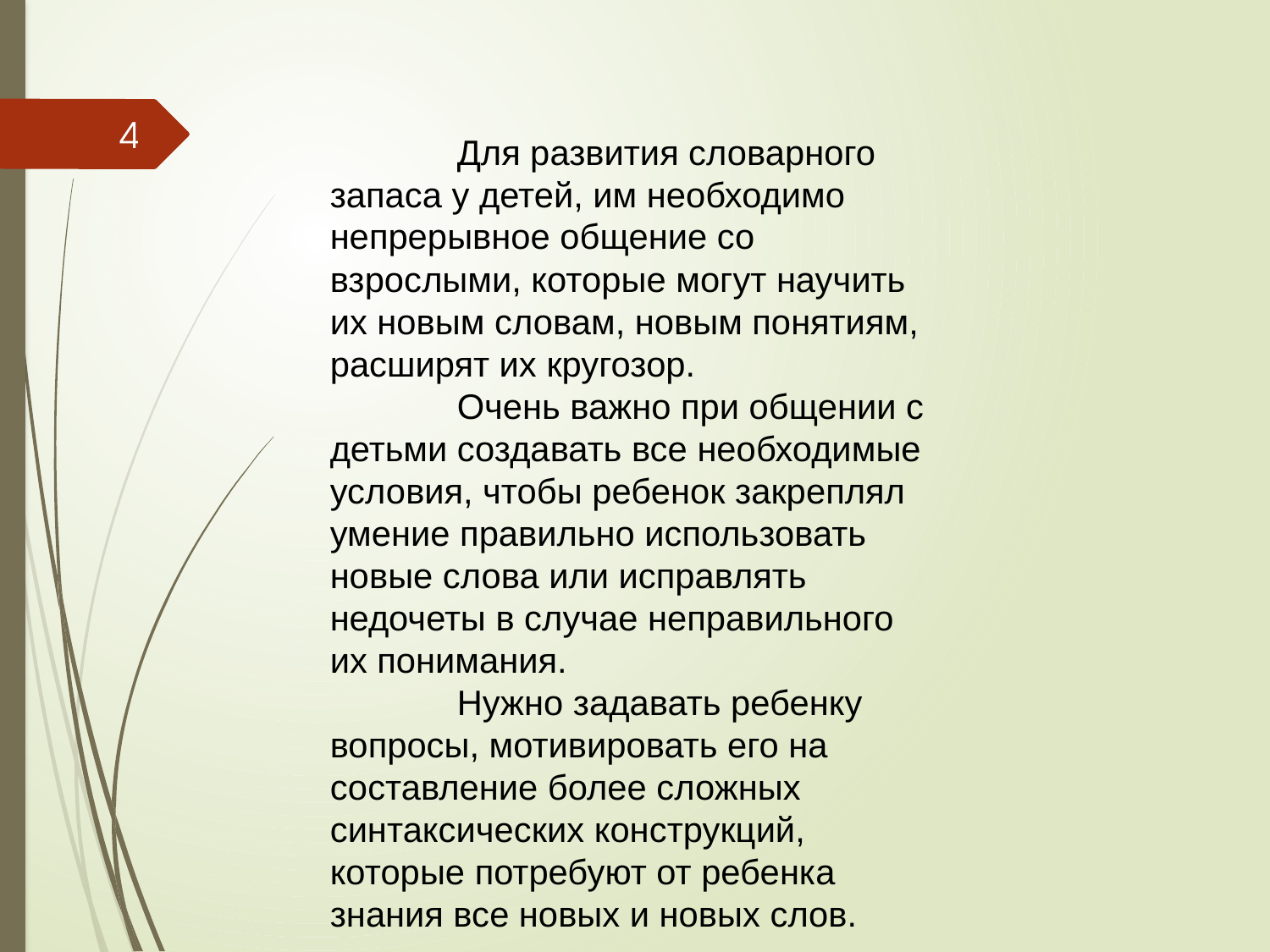

4
	Для развития словарного запаса у детей, им необходимо непрерывное общение со взрослыми, которые могут научить их новым словам, новым понятиям, расширят их кругозор.
	Очень важно при общении с детьми создавать все необходимые условия, чтобы ребенок закреплял умение правильно использовать новые слова или исправлять недочеты в случае неправильного их понимания.
	Нужно задавать ребенку вопросы, мотивировать его на составление более сложных синтаксических конструкций, которые потребуют от ребенка знания все новых и новых слов.